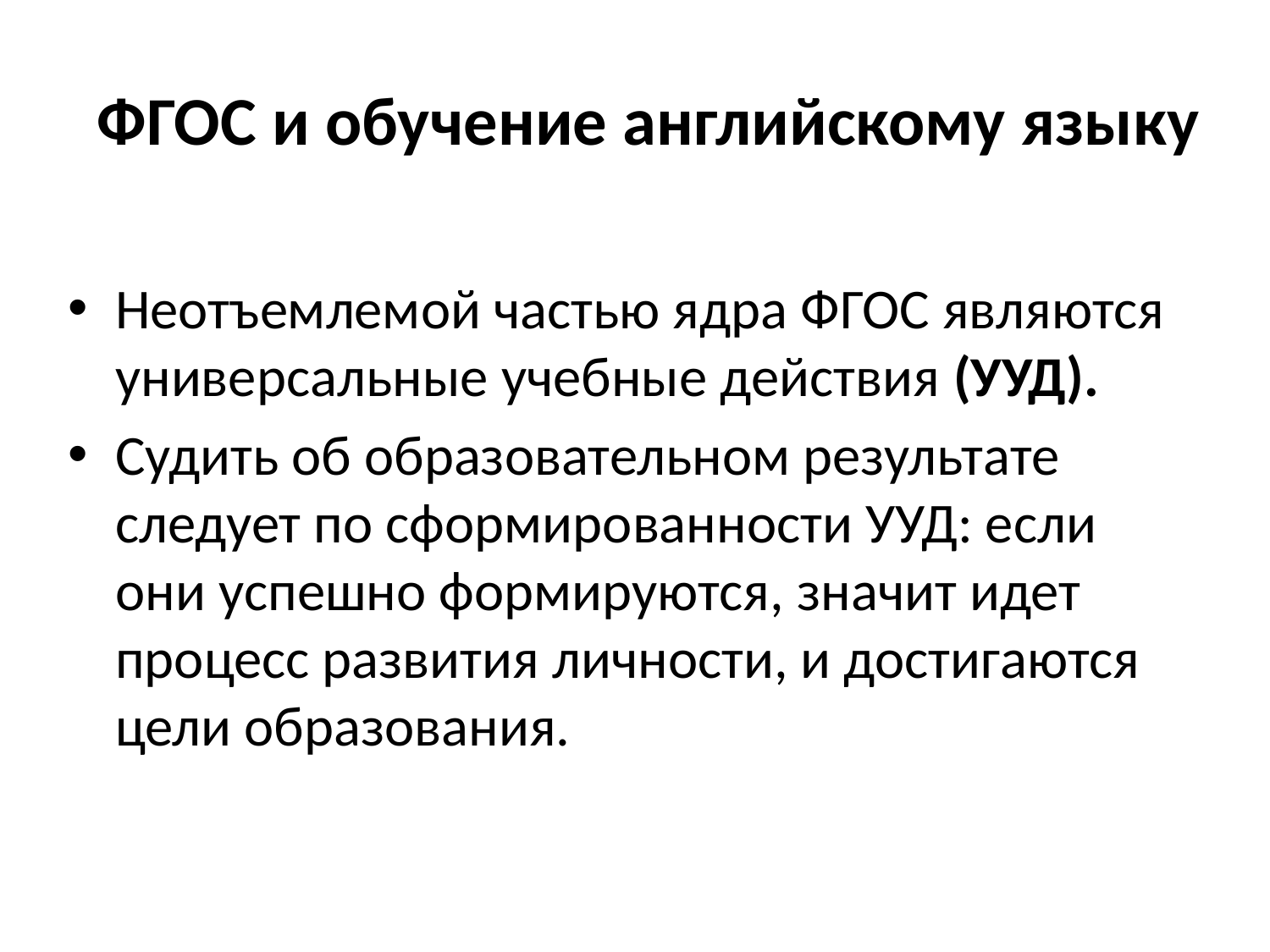

# ФГОС и обучение английскому языку
Неотъемлемой частью ядра ФГОС являются универсальные учебные действия (УУД).
Судить об образовательном результате следует по сформированности УУД: если они успешно формируются, значит идет процесс развития личности, и достигаются цели образования.